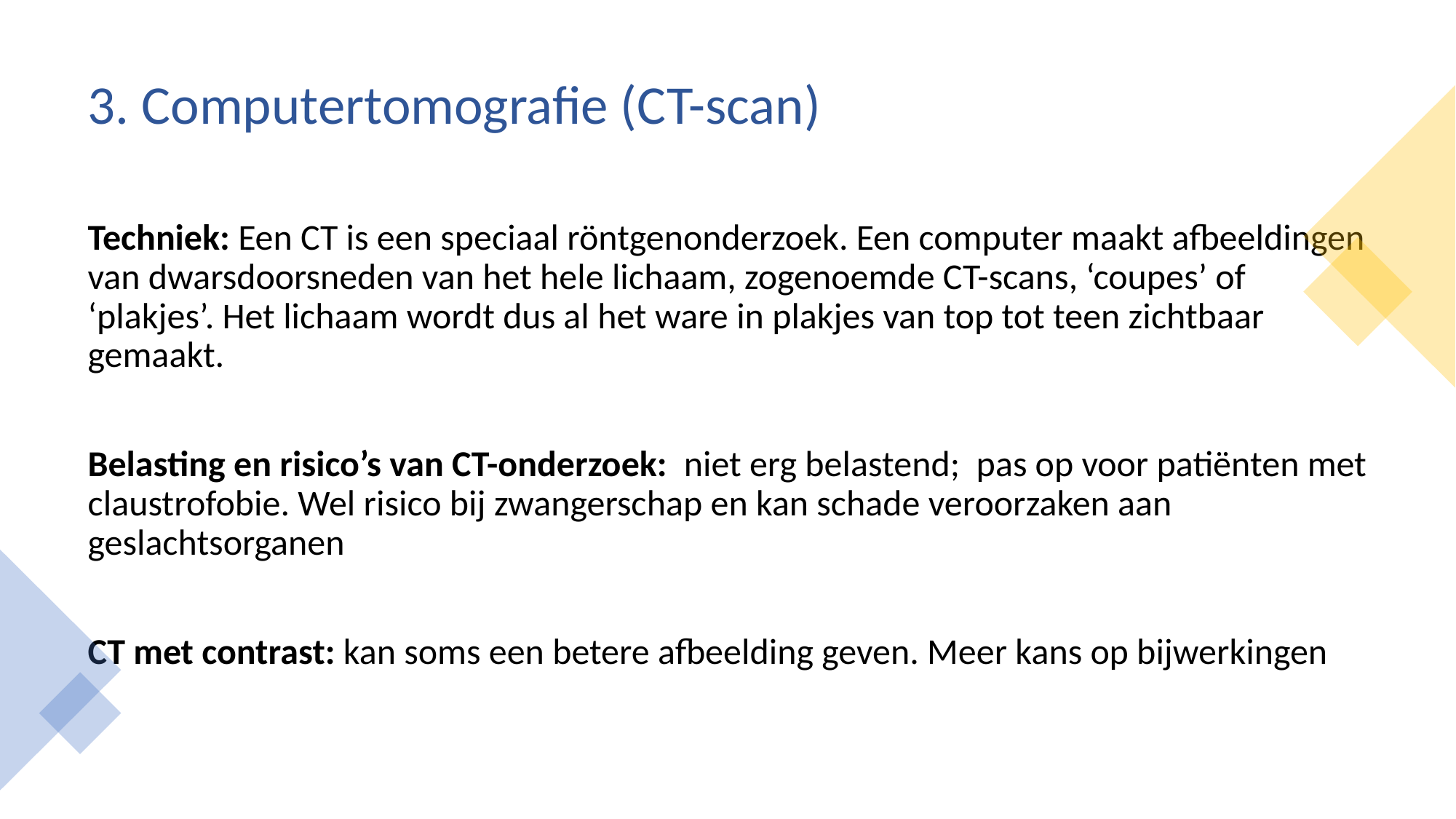

# 3. Computertomografie (CT-scan)

Techniek: Een CT is een speciaal röntgenonderzoek. Een computer maakt afbeeldingen van dwarsdoorsneden van het hele lichaam, zogenoemde CT-scans, ‘coupes’ of ‘plakjes’. Het lichaam wordt dus al het ware in plakjes van top tot teen zichtbaar gemaakt.

Belasting en risico’s van CT-onderzoek:  niet erg belastend;  pas op voor patiënten met claustrofobie. Wel risico bij zwangerschap en kan schade veroorzaken aan geslachtsorganen

CT met contrast: kan soms een betere afbeelding geven. Meer kans op bijwerkingen